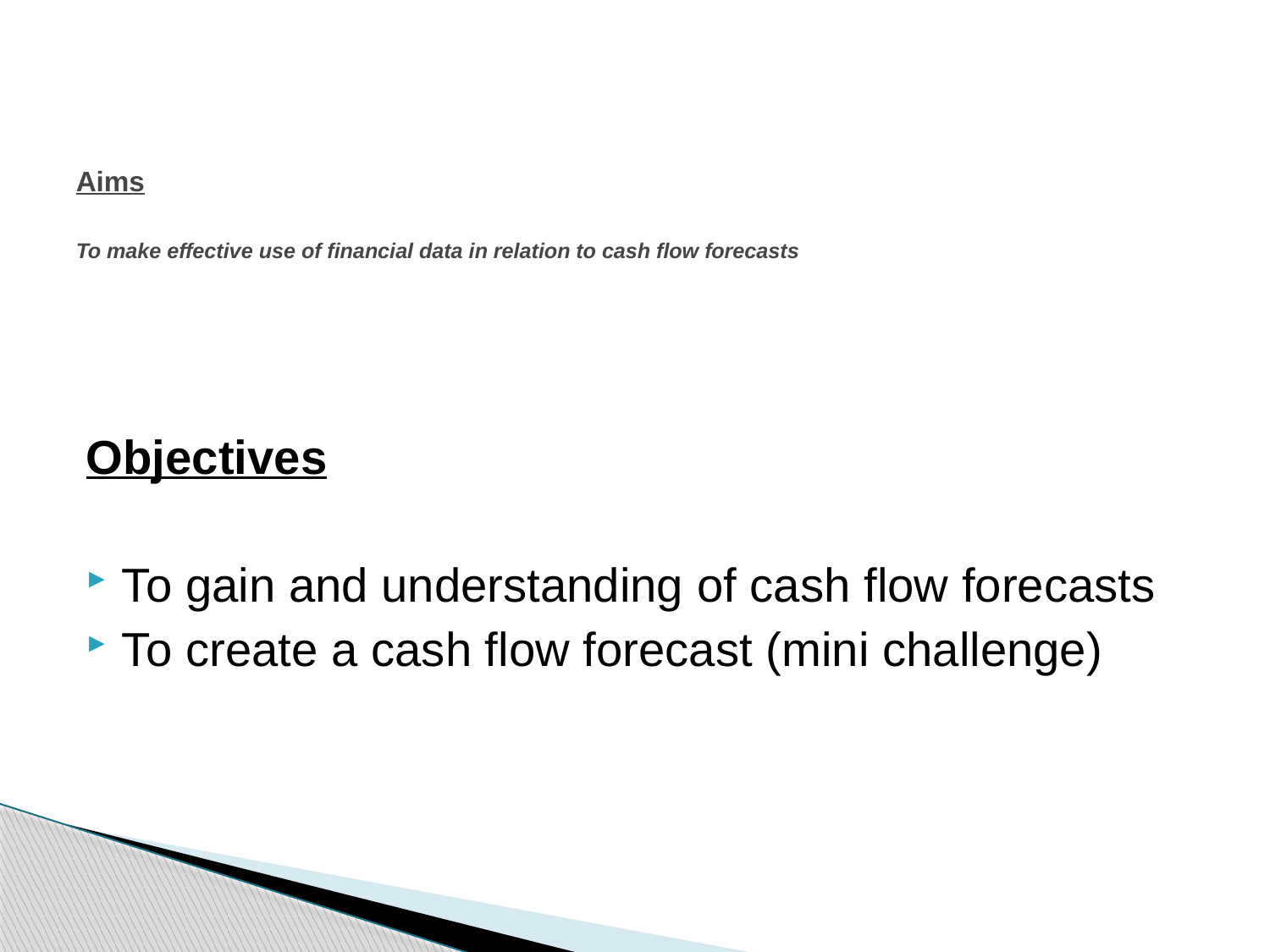

# Aims To make effective use of financial data in relation to cash flow forecasts

Objectives

To gain and understanding of cash flow forecasts
To create a cash flow forecast (mini challenge)